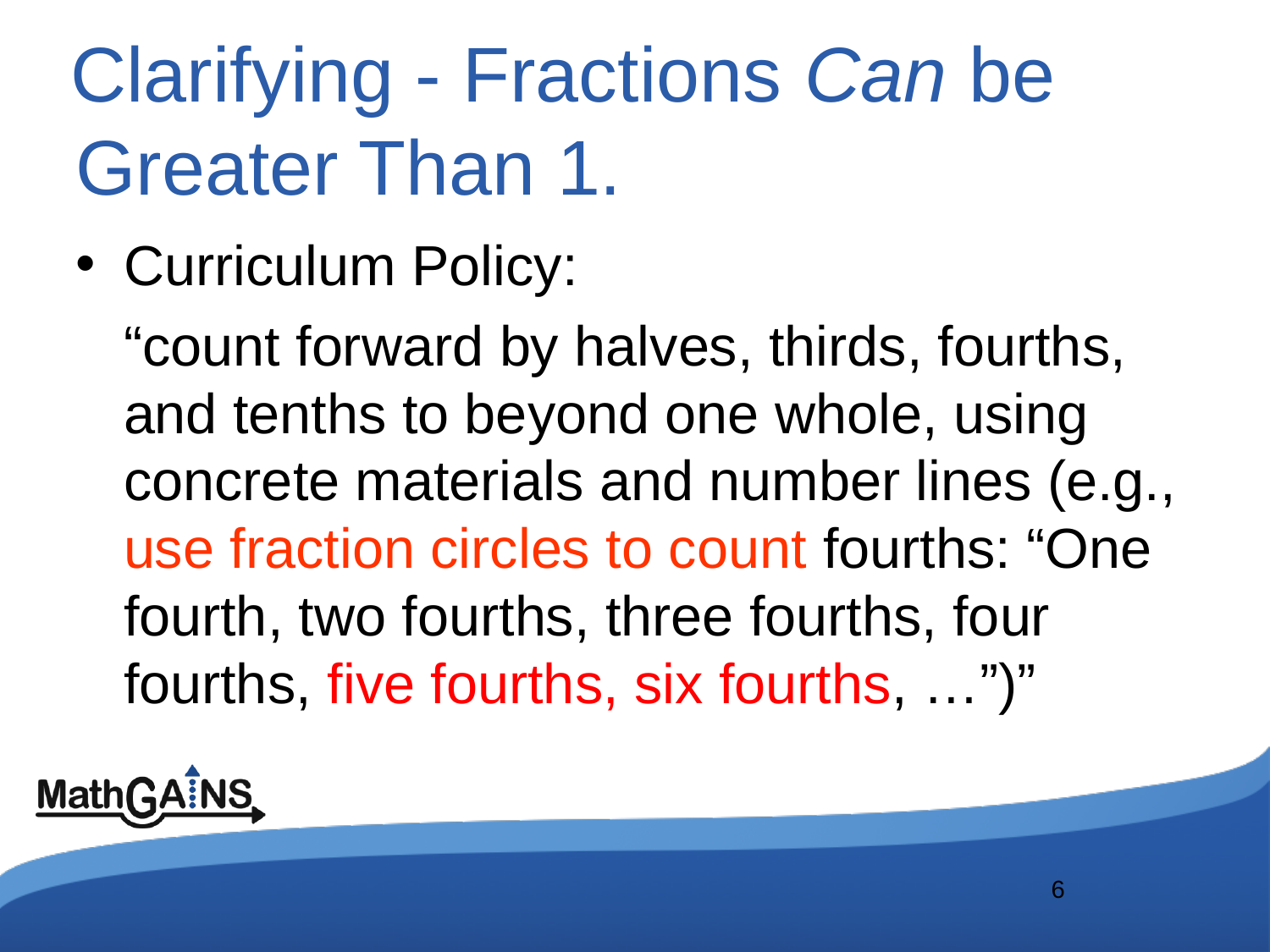

# Clarifying - Fractions Can be Greater Than 1.
Curriculum Policy:
	“count forward by halves, thirds, fourths, and tenths to beyond one whole, using concrete materials and number lines (e.g., use fraction circles to count fourths: “One fourth, two fourths, three fourths, four fourths, five fourths, six fourths, …”)”

6